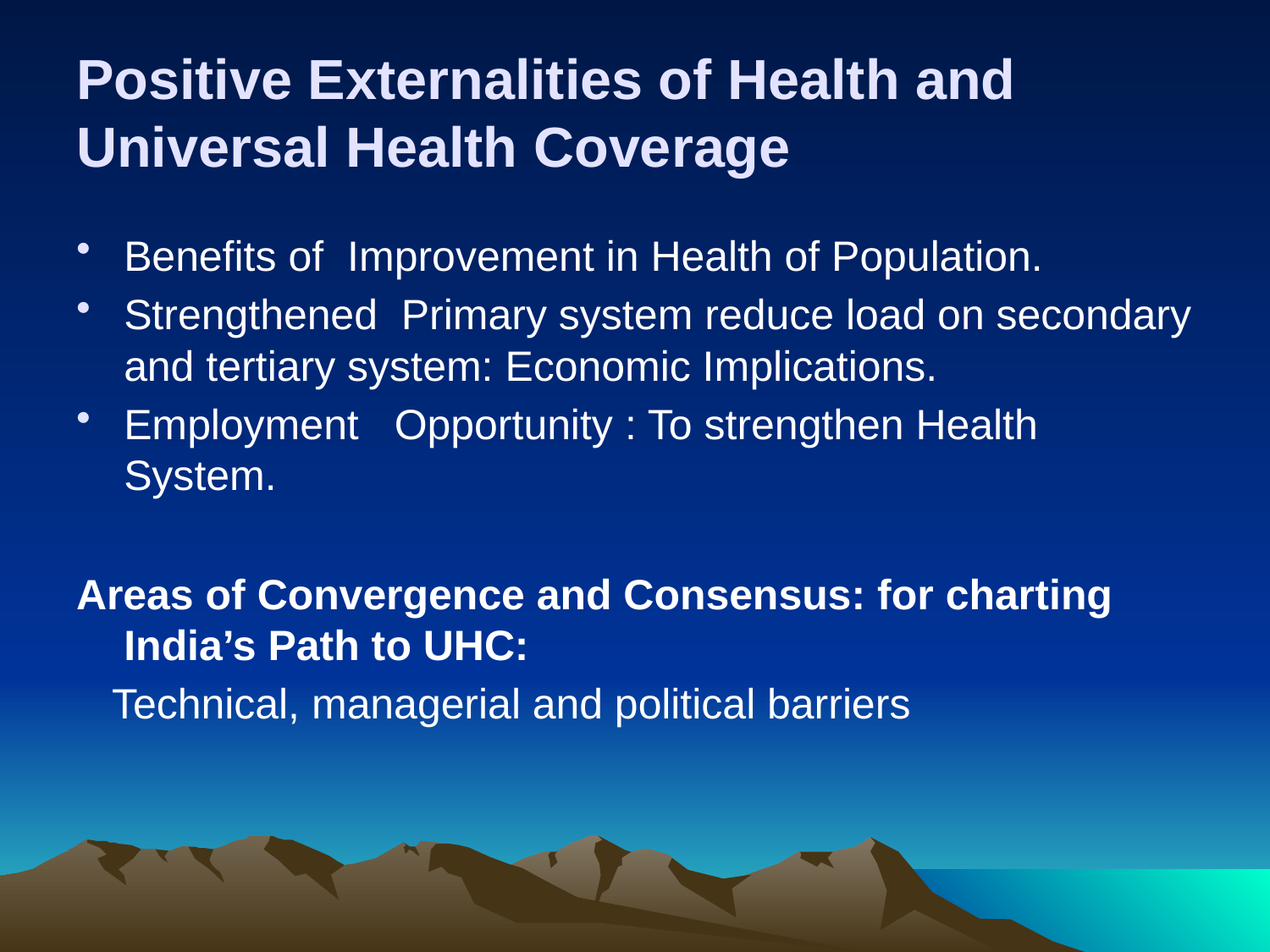

# Positive Externalities of Health and Universal Health Coverage
Benefits of  Improvement in Health of Population.
Strengthened  Primary system reduce load on secondary and tertiary system: Economic Implications.
Employment   Opportunity : To strengthen Health System.

Areas of Convergence and Consensus: for charting India’s Path to UHC:
   Technical, managerial and political barriers